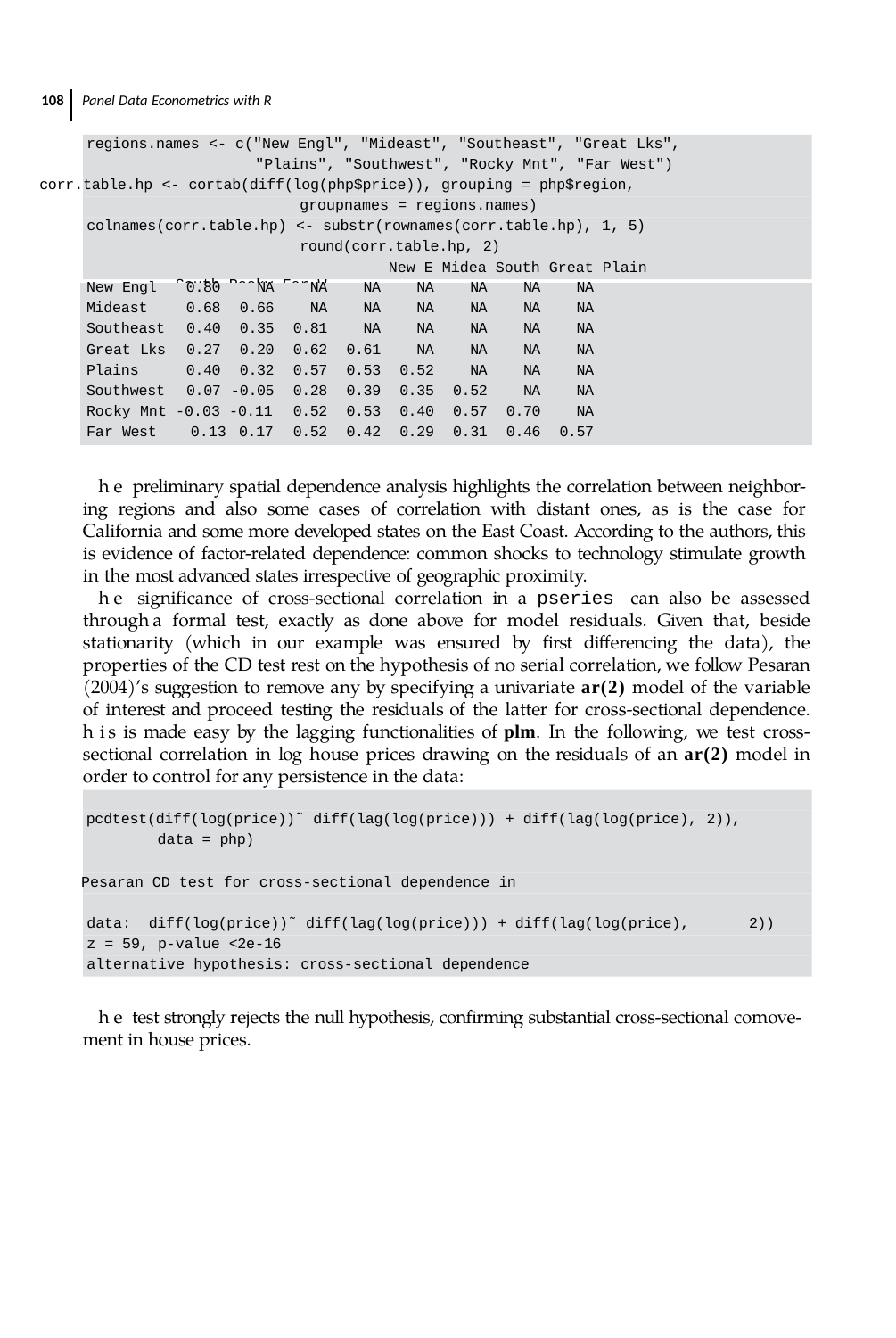

108  Panel Data Econometrics with R

regions.names <- c("New Engl", "Mideast", "Southeast", "Great Lks", "Plains", "Southwest", "Rocky Mnt", "Far West")
corr.table.hp <- cortab(diff(log(php$price)), grouping = php$region,
groupnames = regions.names) colnames(corr.table.hp) <- substr(rownames(corr.table.hp), 1, 5)
round(corr.table.hp, 2)
New E Midea South Great Plain South Rocky Far W

| New Engl | 0.80 | NA | NA | NA | NA | NA | NA | NA |
| --- | --- | --- | --- | --- | --- | --- | --- | --- |
| Mideast | 0.68 | 0.66 | NA | NA | NA | NA | NA | NA |
| Southeast | 0.40 | 0.35 | 0.81 | NA | NA | NA | NA | NA |
| Great Lks | 0.27 | 0.20 | 0.62 | 0.61 | NA | NA | NA | NA |
| Plains | 0.40 | 0.32 | 0.57 | 0.53 | 0.52 | NA | NA | NA |
| Southwest | 0.07 | -0.05 | 0.28 | 0.39 | 0.35 | 0.52 | NA | NA |
| Rocky Mnt -0.03 -0.11 |  |  | 0.52 | 0.53 | 0.40 | 0.57 | 0.70 | NA |
| Far West 0.13 0.17 |  |  | 0.52 | 0.42 | 0.29 | 0.31 | 0.46 | 0.57 |
he preliminary spatial dependence analysis highlights the correlation between neighbor- ing regions and also some cases of correlation with distant ones, as is the case for California and some more developed states on the East Coast. According to the authors, this is evidence of factor-related dependence: common shocks to technology stimulate growth in the most advanced states irrespective of geographic proximity.
he signiﬁcance of cross-sectional correlation in a pseries can also be assessed througha formal test, exactly as done above for model residuals. Given that, beside stationarity (which in our example was ensured by ﬁrst differencing the data), the properties of the CD test rest on the hypothesis of no serial correlation, we follow Pesaran (2004)’s suggestion to remove any by specifying a univariate ar(2) model of the variable of interest and proceed testing the residuals of the latter for cross-sectional dependence. his is made easy by the lagging functionalities of plm. In the following, we test cross-sectional correlation in log house prices drawing on the residuals of an ar(2) model in order to control for any persistence in the data:

pcdtest(diff(log(price)) ̃ diff(lag(log(price))) + diff(lag(log(price), 2)), data = php)

Pesaran CD test for cross-sectional dependence in panels

data: diff(log(price)) ̃ diff(lag(log(price))) + diff(lag(log(price), z = 59, p-value <2e-16
alternative hypothesis: cross-sectional dependence
2))

he test strongly rejects the null hypothesis, conﬁrming substantial cross-sectional comove- ment in house prices.